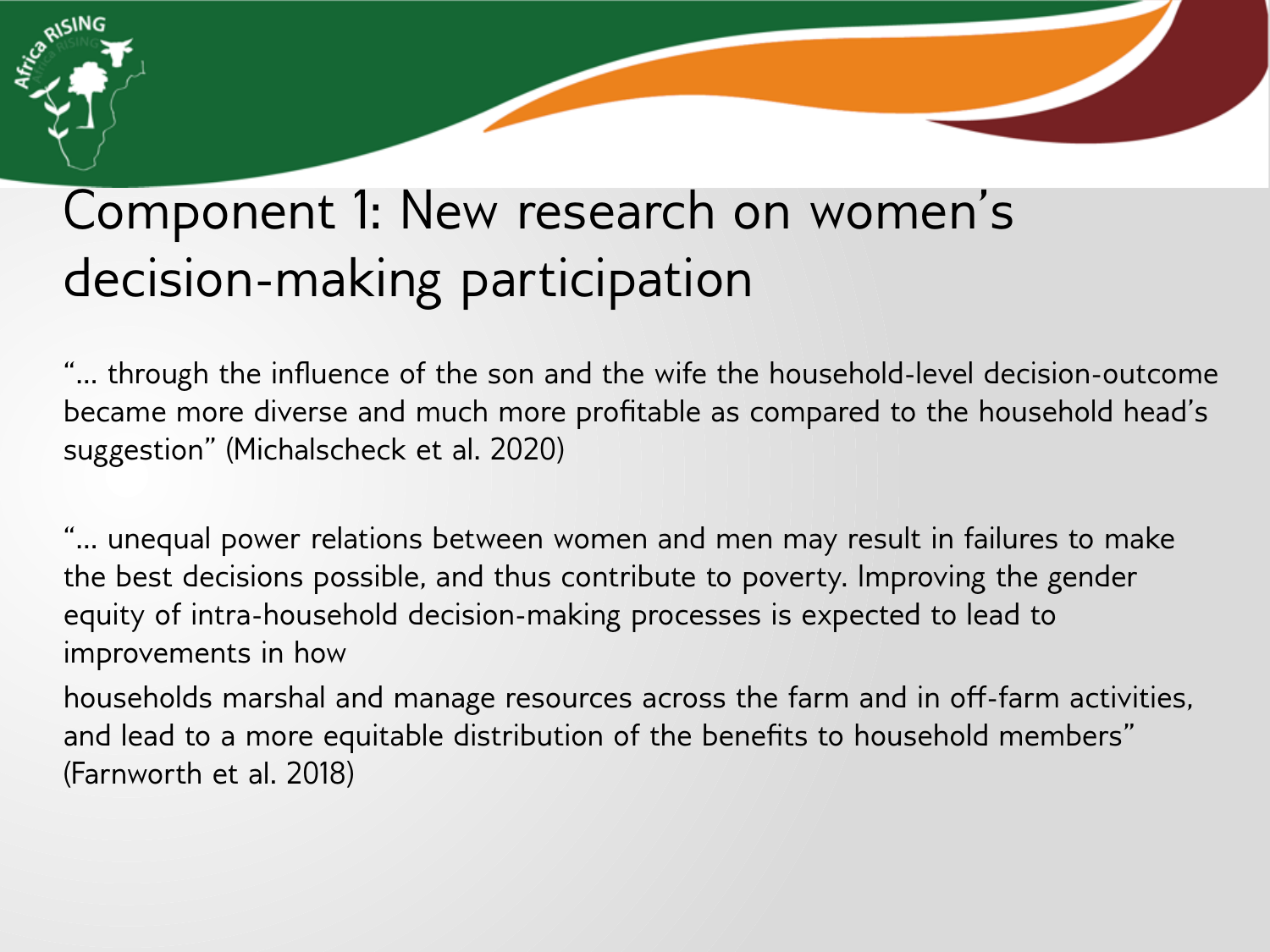

Component 1: New research on women’s decision-making participation

“… through the influence of the son and the wife the household-level decision-outcome became more diverse and much more profitable as compared to the household head’s suggestion” (Michalscheck et al. 2020)

“... unequal power relations between women and men may result in failures to make the best decisions possible, and thus contribute to poverty. Improving the gender equity of intra-household decision-making processes is expected to lead to improvements in how
households marshal and manage resources across the farm and in off-farm activities, and lead to a more equitable distribution of the benefits to household members” (Farnworth et al. 2018)